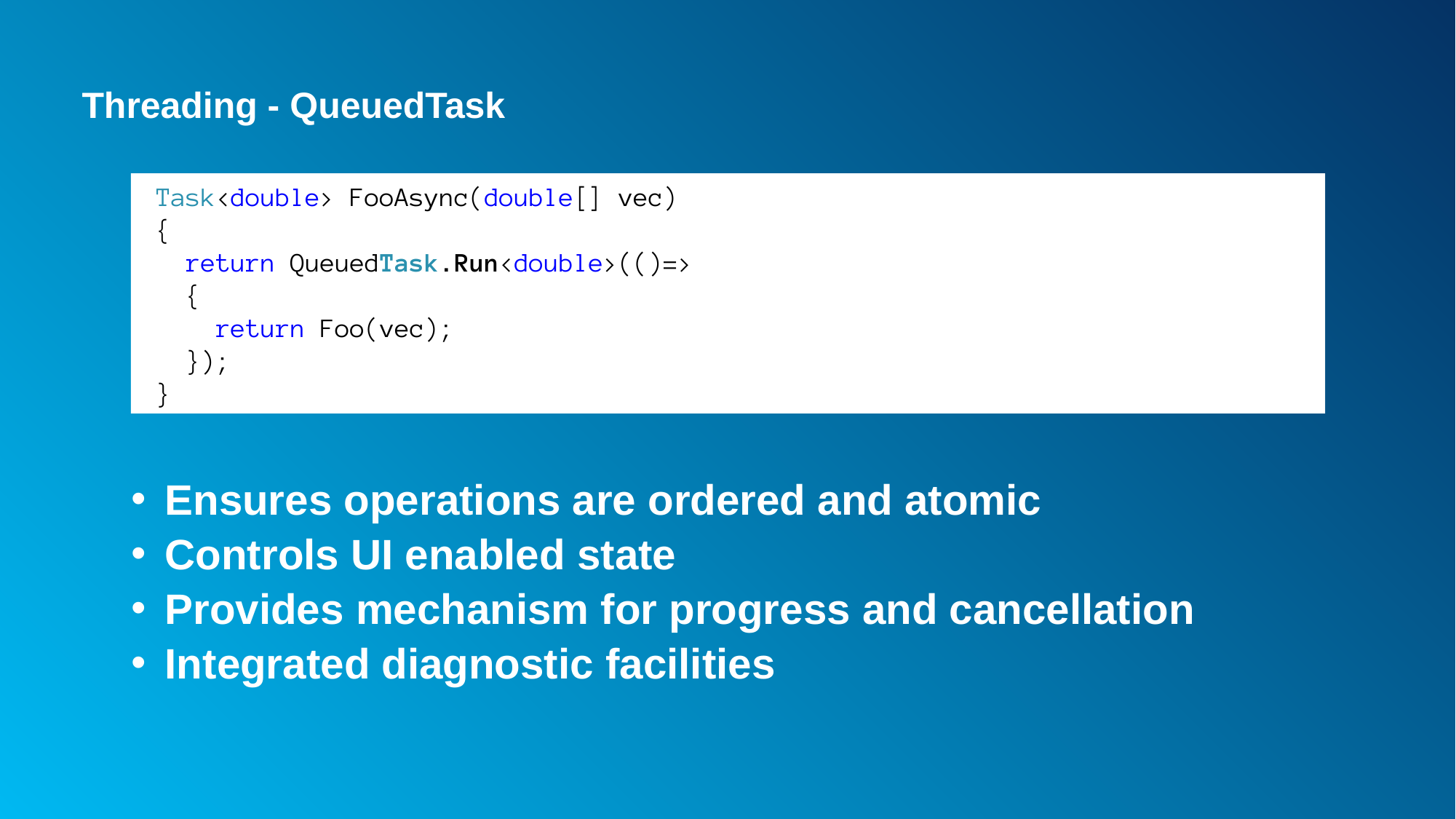

# Threading - QueuedTask
 Task<double> FooAsync(double[] vec)
 {
   return QueuedTask.Run<double>(()=>
   {
     return Foo(vec);
   });
 }
Ensures operations are ordered and atomic

Controls UI enabled state

Provides mechanism for progress and cancellation
Integrated diagnostic facilities